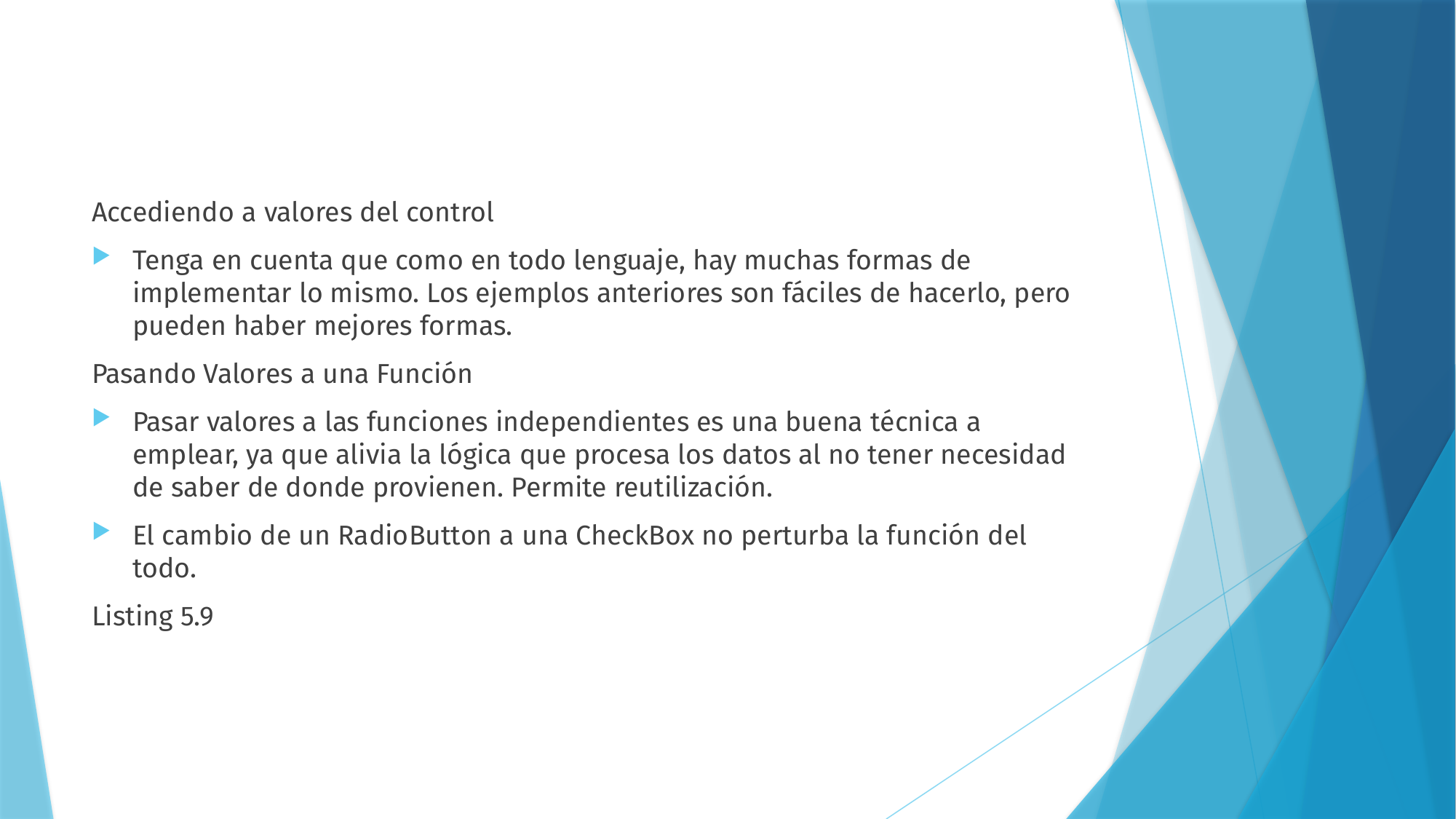

Accediendo a valores del control
Tenga en cuenta que como en todo lenguaje, hay muchas formas de implementar lo mismo. Los ejemplos anteriores son fáciles de hacerlo, pero pueden haber mejores formas.
Pasando Valores a una Función
Pasar valores a las funciones independientes es una buena técnica a emplear, ya que alivia la lógica que procesa los datos al no tener necesidad de saber de donde provienen. Permite reutilización.
El cambio de un RadioButton a una CheckBox no perturba la función del todo.
Listing 5.9